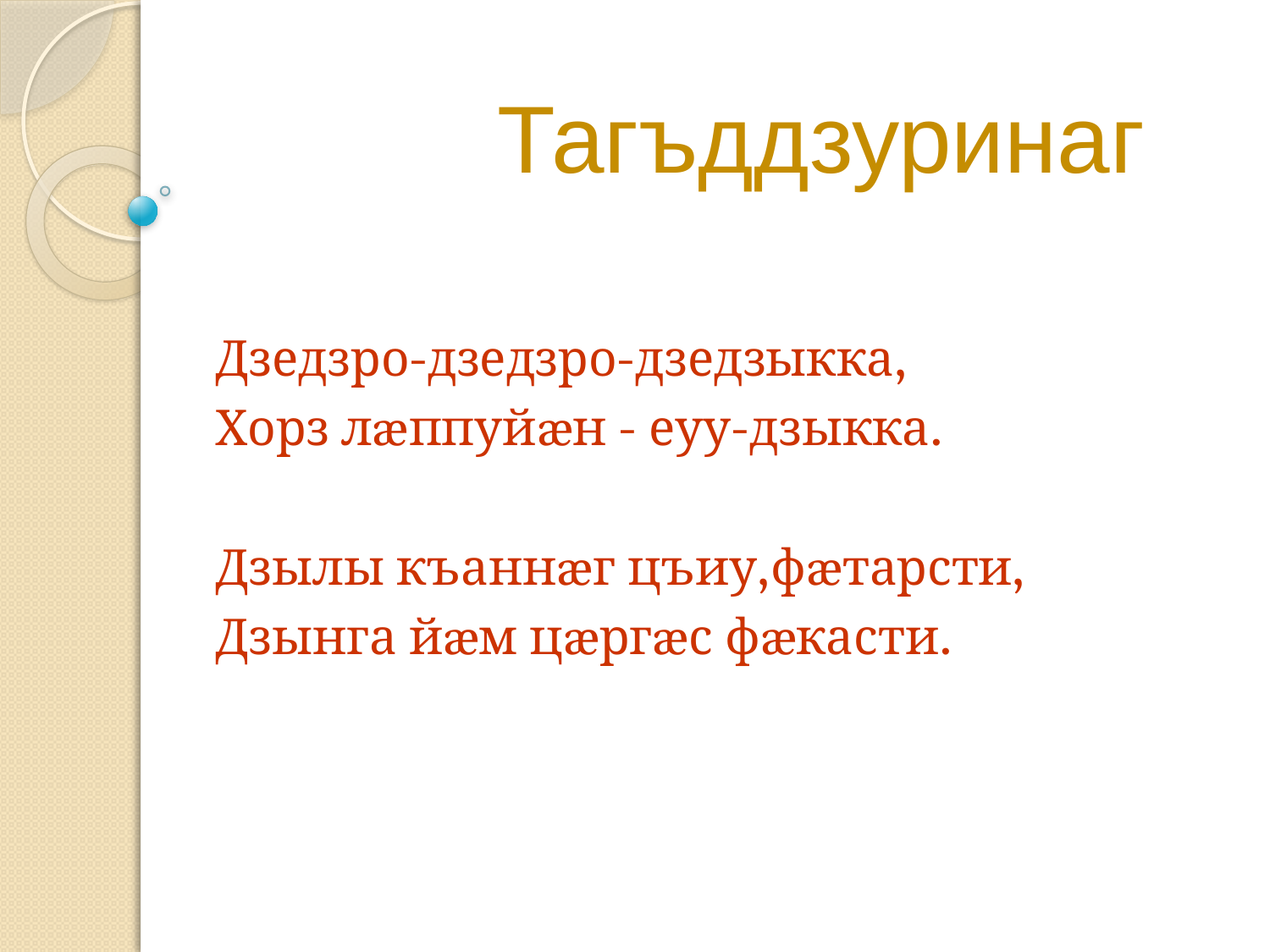

# Тагъддзуринаг

Дзедзро-дзедзро-дзедзыкка,
Хорз лæппуйæн - еуу-дзыкка.

Дзылы къаннæг цъиу,фæтарсти,
Дзынга йæм цæргæс фæкасти.